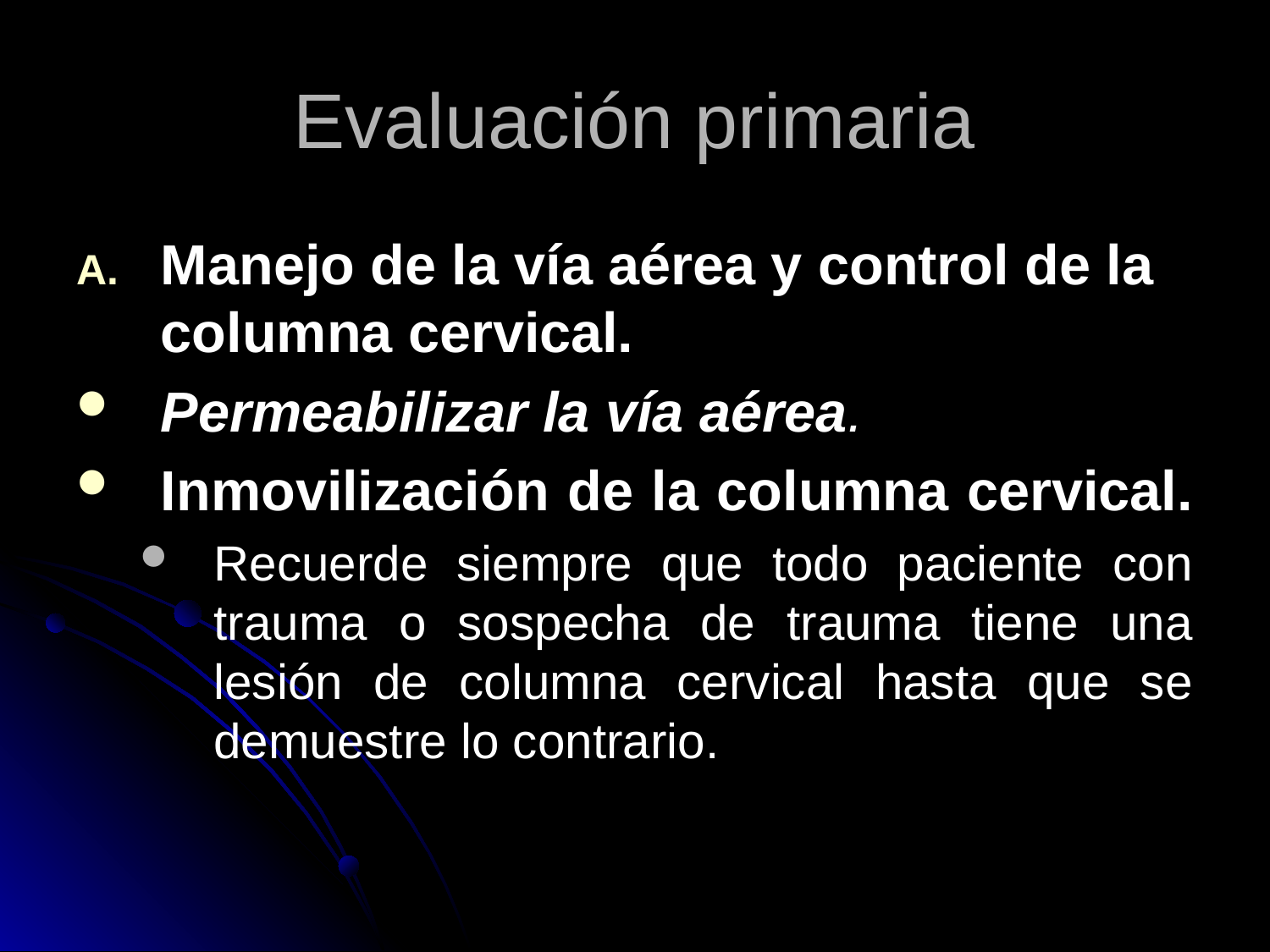

# Evaluación primaria
Manejo de la vía aérea y control de la columna cervical.
Permeabilizar la vía aérea.
Inmovilización de la columna cervical.
Recuerde siempre que todo paciente con trauma o sospecha de trauma tiene una lesión de columna cervical hasta que se demuestre lo contrario.